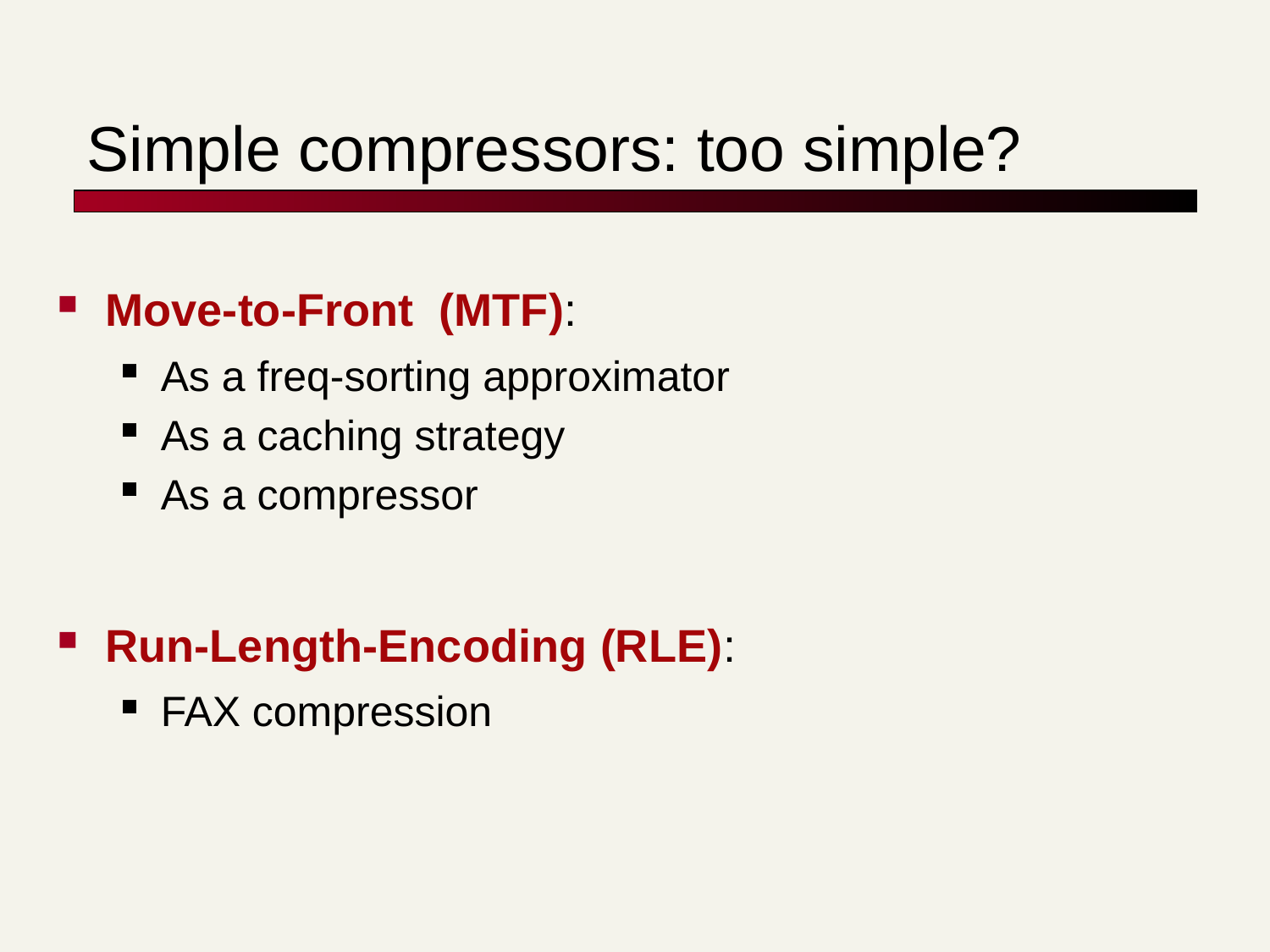

# Simple compressors: too simple?
Move-to-Front  (MTF):
As a freq-sorting approximator
As a caching strategy
As a compressor
Run-Length-Encoding (RLE):
FAX compression